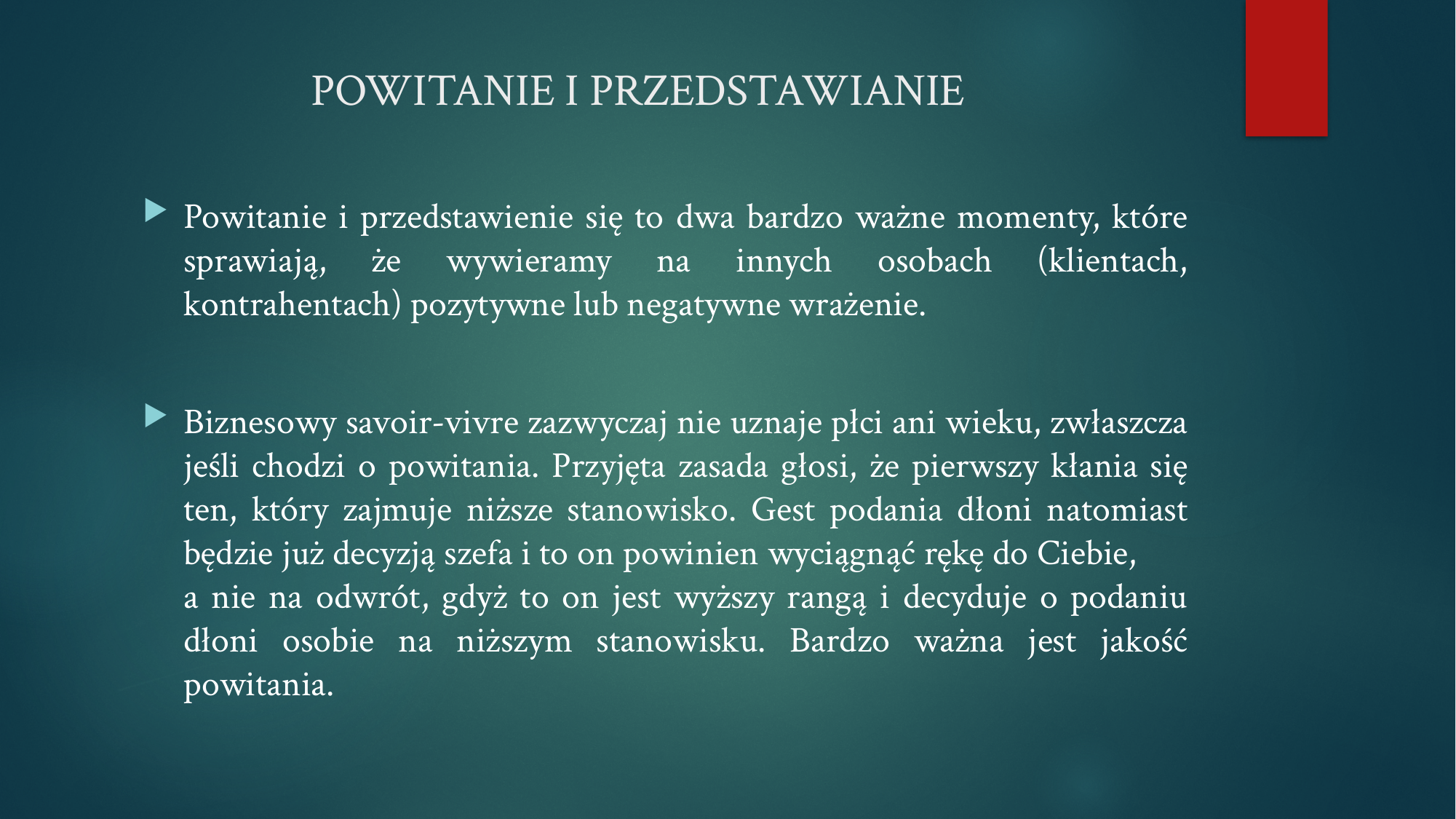

# POWITANIE I PRZEDSTAWIANIE

Powitanie i przedstawienie się to dwa bardzo ważne momenty, które sprawiają, że wywieramy na innych osobach (klientach, kontrahentach) pozytywne lub negatywne wrażenie.

Biznesowy savoir-vivre zazwyczaj nie uznaje płci ani wieku, zwłaszcza jeśli chodzi o powitania. Przyjęta zasada głosi, że pierwszy kłania się ten, który zajmuje niższe stanowisko. Gest podania dłoni natomiast będzie już decyzją szefa i to on powinien wyciągnąć rękę do Ciebie,       a nie na odwrót, gdyż to on jest wyższy rangą i decyduje o podaniu dłoni osobie na niższym stanowisku. Bardzo ważna jest jakość powitania.